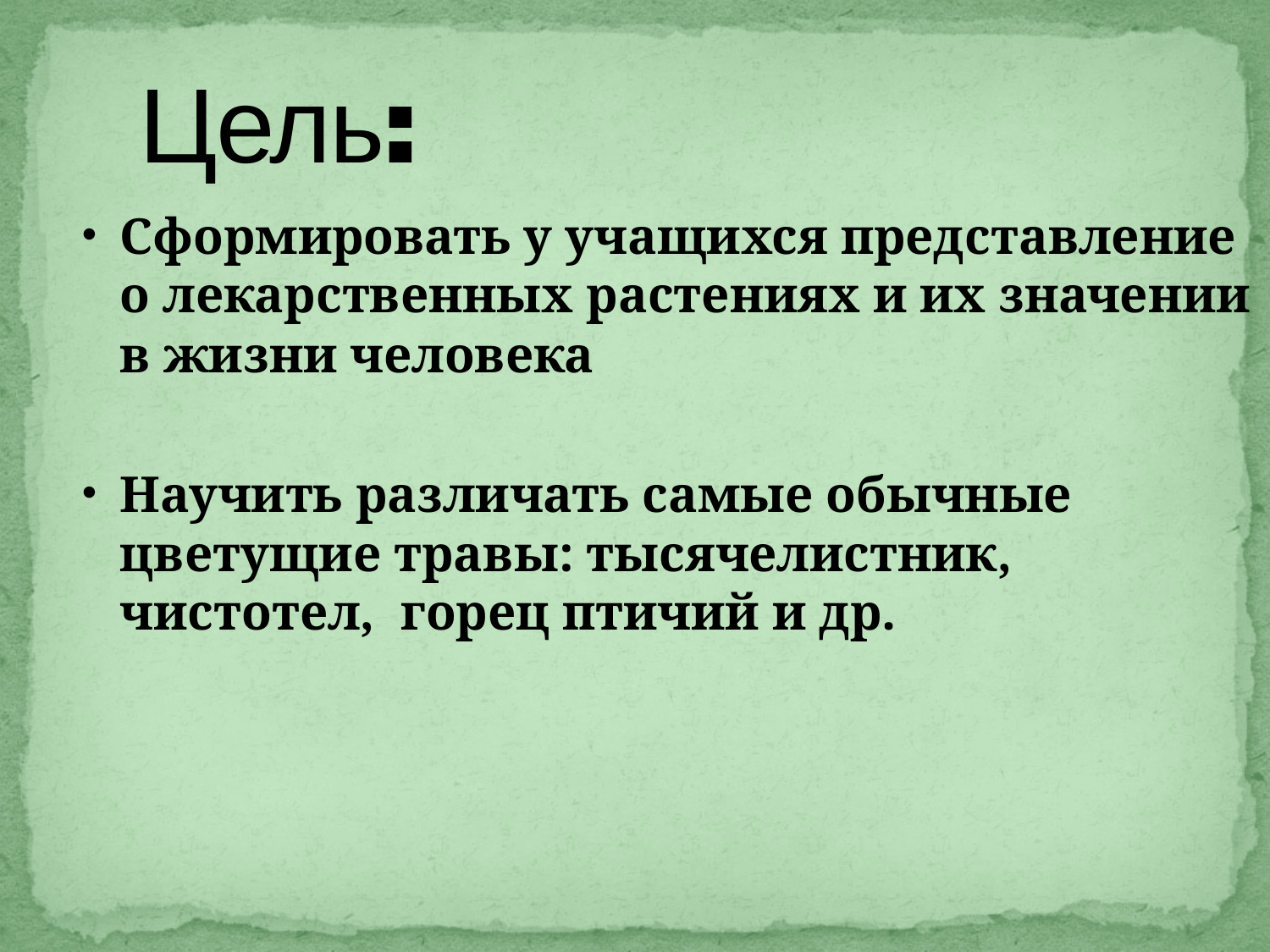

# Цель:
Сформировать у учащихся представление о лекарственных растениях и их значении в жизни человека

Научить различать самые обычные цветущие травы: тысячелистник, чистотел,  горец птичий и дp.